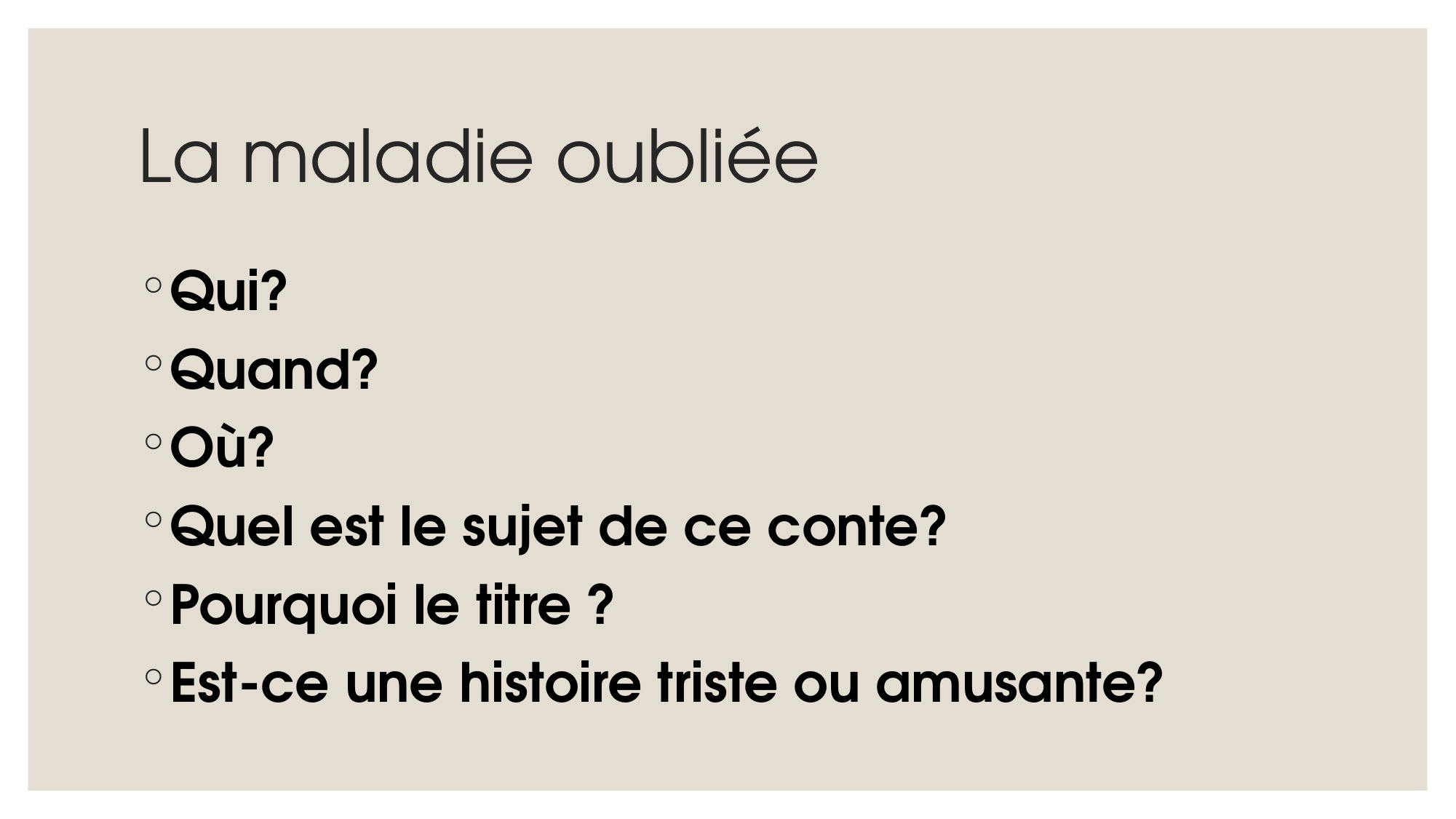

# La maladie oubliée
Qui?
Quand?
Où?
Quel est le sujet de ce conte?
Pourquoi le titre ?
Est-ce une histoire triste ou amusante?